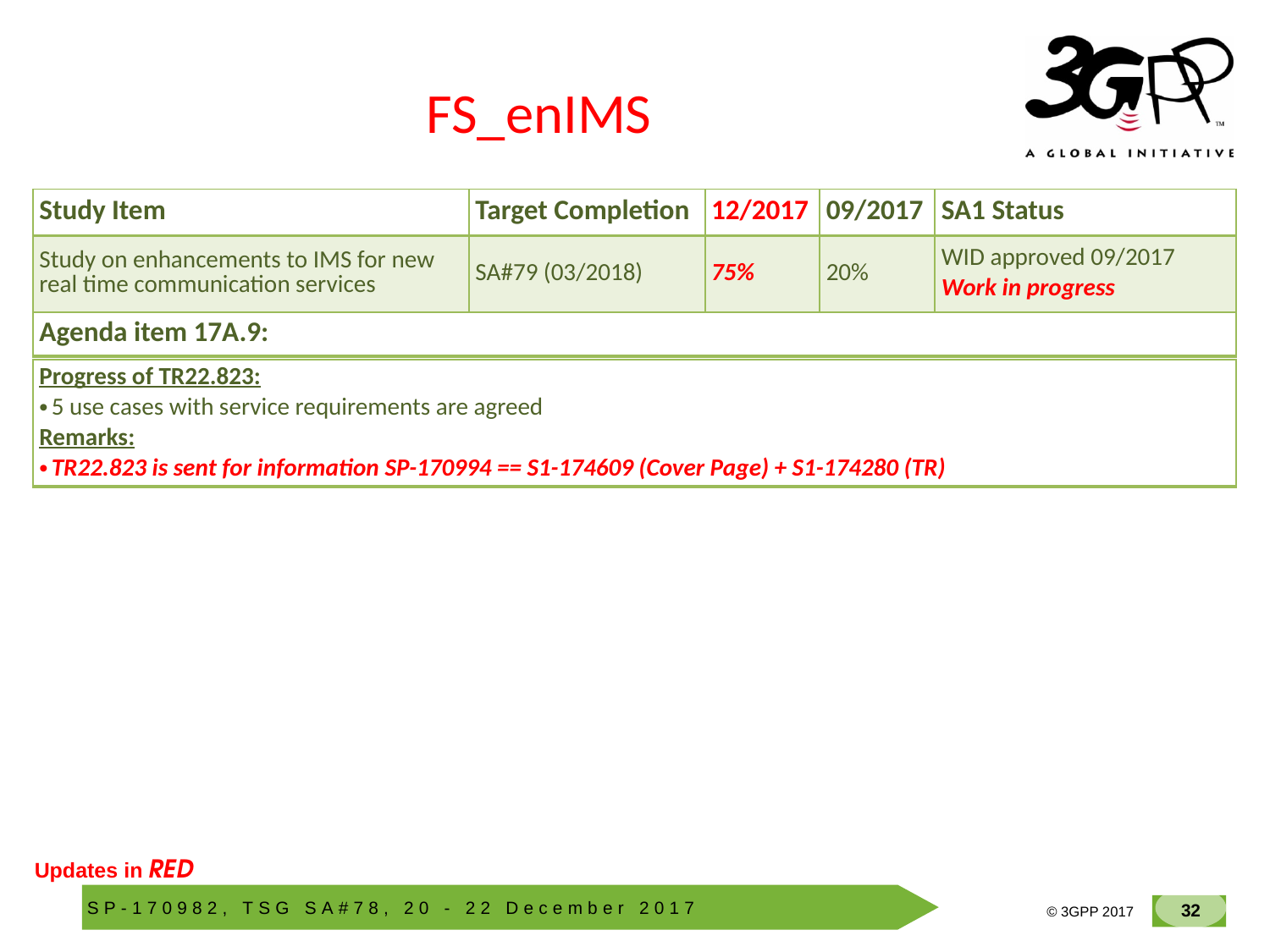

# FS_enIMS
| Study Item | Target Completion | 12/2017 | 09/2017 | SA1 Status |
| --- | --- | --- | --- | --- |
| Study on enhancements to IMS for new real time communication services | SA#79 (03/2018) | 75% | 20% | WID approved 09/2017 Work in progress |
| Agenda item 17A.9: |
| --- |
|  |
| Progress of TR22.823: 5 use cases with service requirements are agreed Remarks: TR22.823 is sent for information SP-170994 == S1-174609 (Cover Page) + S1-174280 (TR) |
| --- |
Updates in RED